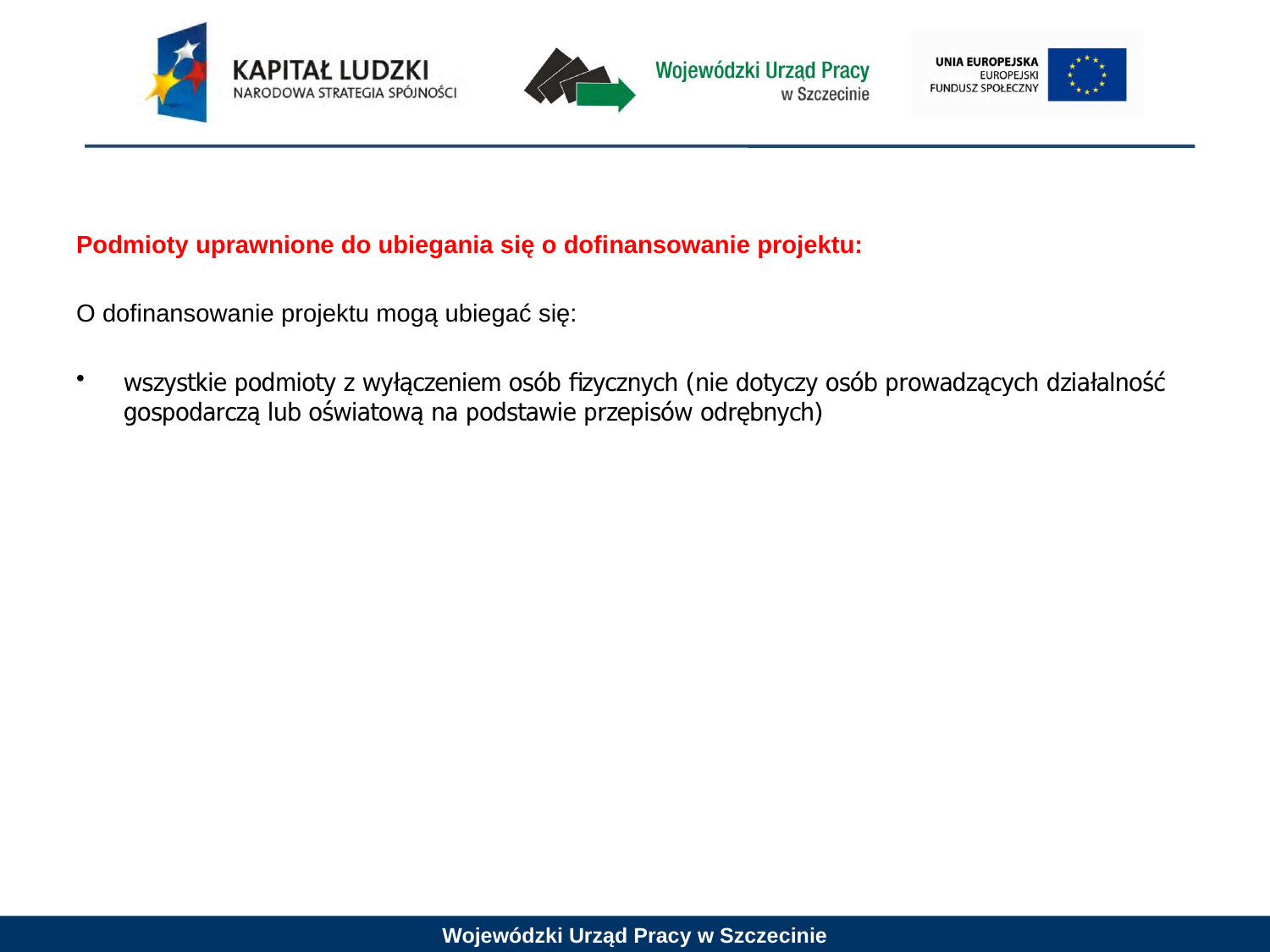

Podmioty uprawnione do ubiegania się o dofinansowanie projektu:

O dofinansowanie projektu mogą ubiegać się:

wszystkie podmioty z wyłączeniem osób fizycznych (nie dotyczy osób prowadzących działalność gospodarczą lub oświatową na podstawie przepisów odrębnych)